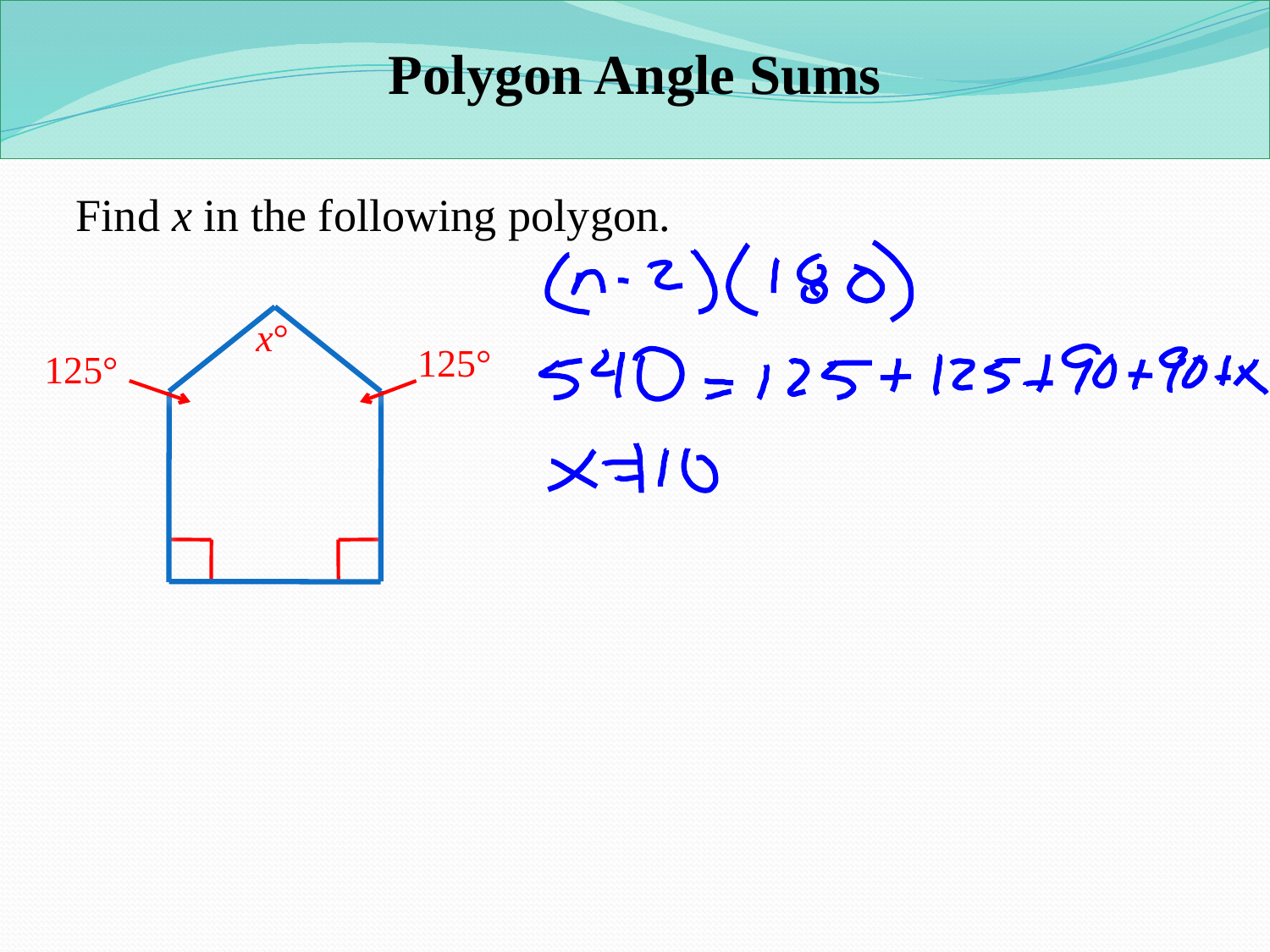

Polygon Angle Sums
Find x in the following polygon.

x°
125°
125°